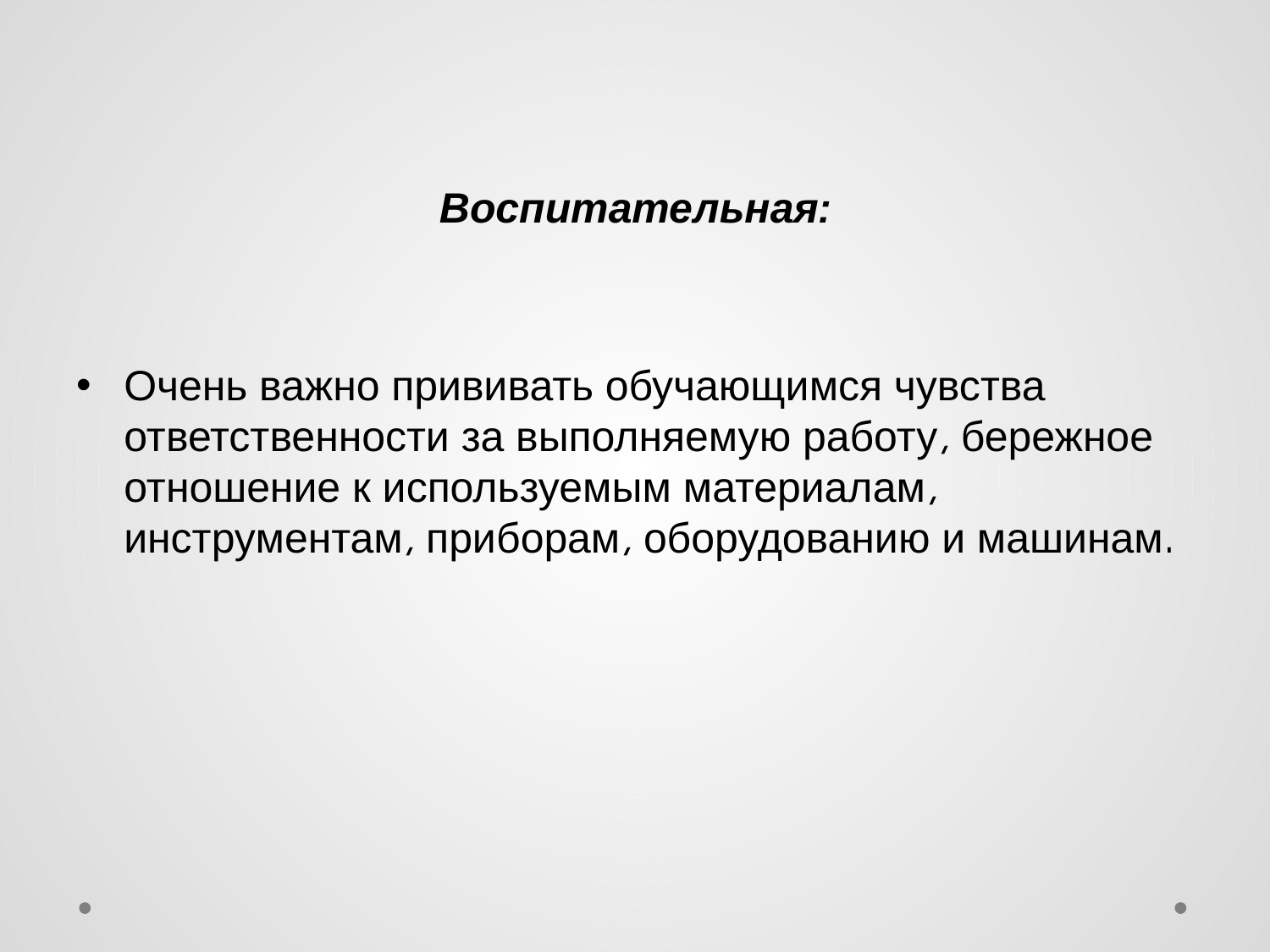

#

Воспитательная:

Очень важно прививать обучающимся чувства ответственности за выполняемую работу, бережное отношение к используемым материалам, инструментам, приборам, оборудованию и машинам.